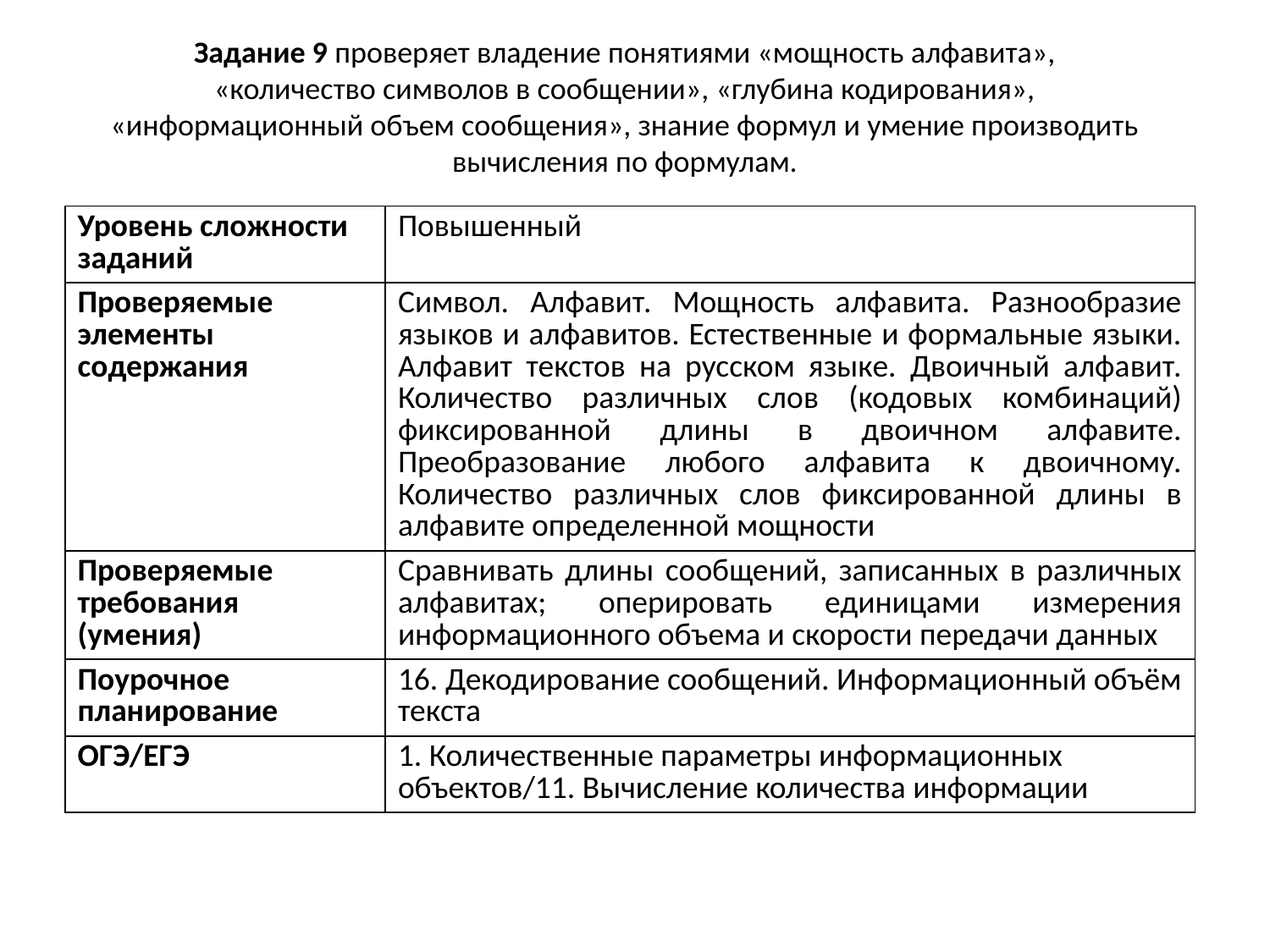

# Задание 9 проверяет владение понятиями «мощность алфавита», «количество символов в сообщении», «глубина кодирования», «информационный объем сообщения», знание формул и умение производить вычисления по формулам.
| Уровень сложности заданий | Повышенный |
| --- | --- |
| Проверяемые элементы содержания | Символ. Алфавит. Мощность алфавита. Разнообразие языков и алфавитов. Естественные и формальные языки. Алфавит текстов на русском языке. Двоичный алфавит. Количество различных слов (кодовых комбинаций) фиксированной длины в двоичном алфавите. Преобразование любого алфавита к двоичному. Количество различных слов фиксированной длины в алфавите определенной мощности |
| Проверяемые требования (умения) | Сравнивать длины сообщений, записанных в различных алфавитах; оперировать единицами измерения информационного объема и скорости передачи данных |
| Поурочное планирование | 16. Декодирование сообщений. Информационный объём текста |
| ОГЭ/ЕГЭ | 1. Количественные параметры информационных объектов/11. Вычисление количества информации |